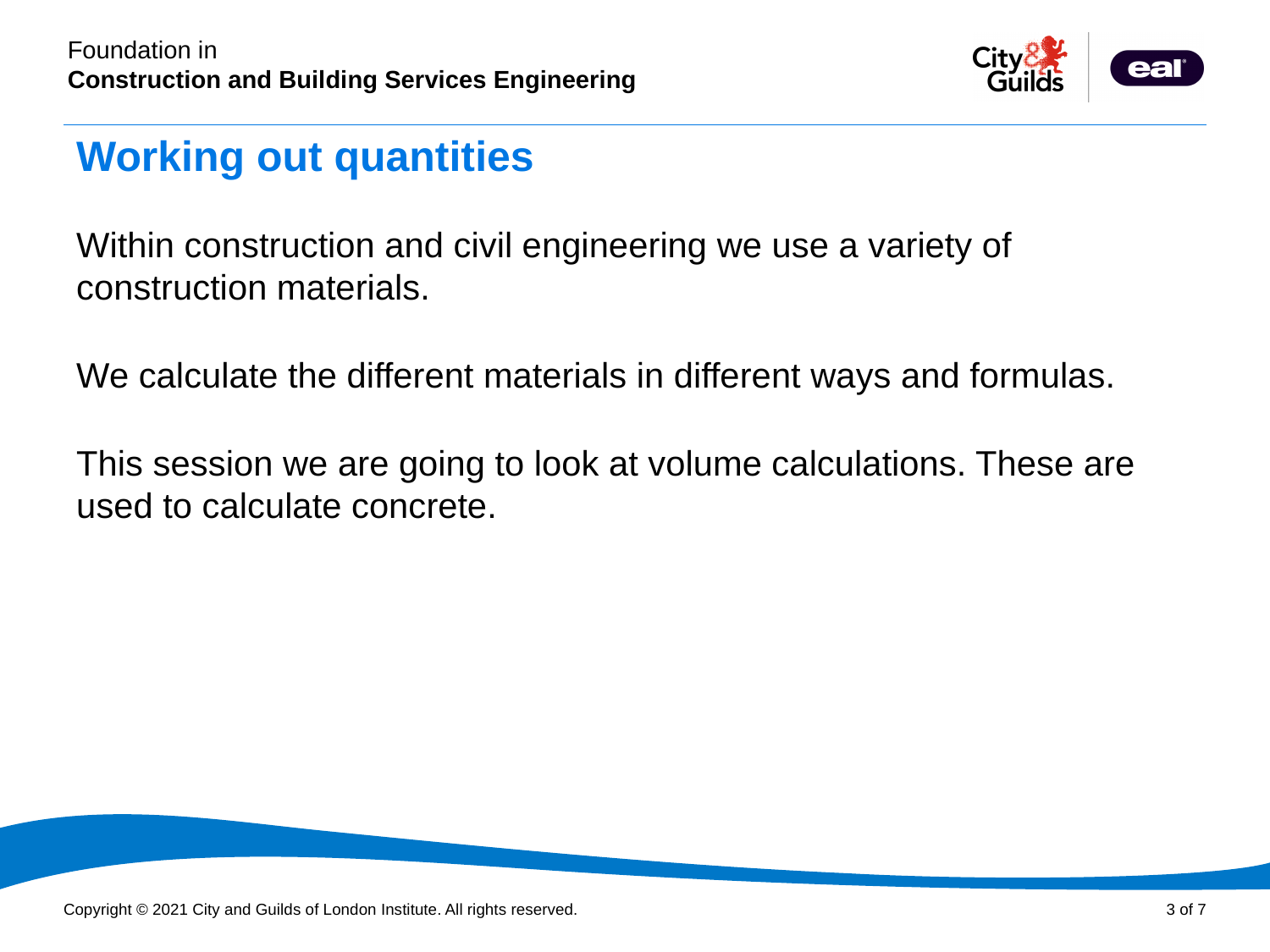

# Working out quantities
Within construction and civil engineering we use a variety of construction materials.
We calculate the different materials in different ways and formulas.
This session we are going to look at volume calculations. These are used to calculate concrete.